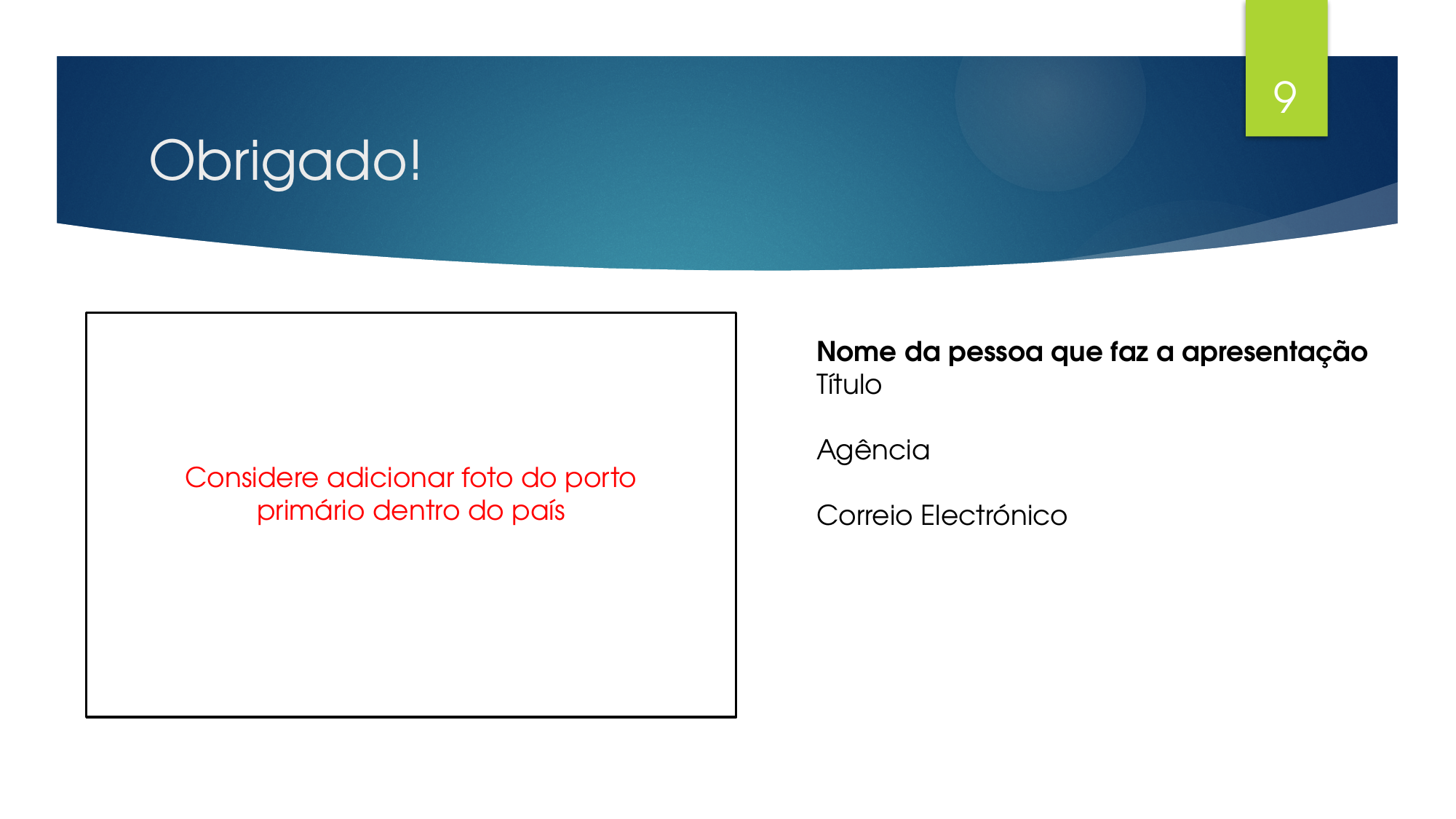

9
# Obrigado!

Nome da pessoa que faz a apresentação
Título

Agência

Correio Electrónico
Considere adicionar foto do porto primário dentro do país